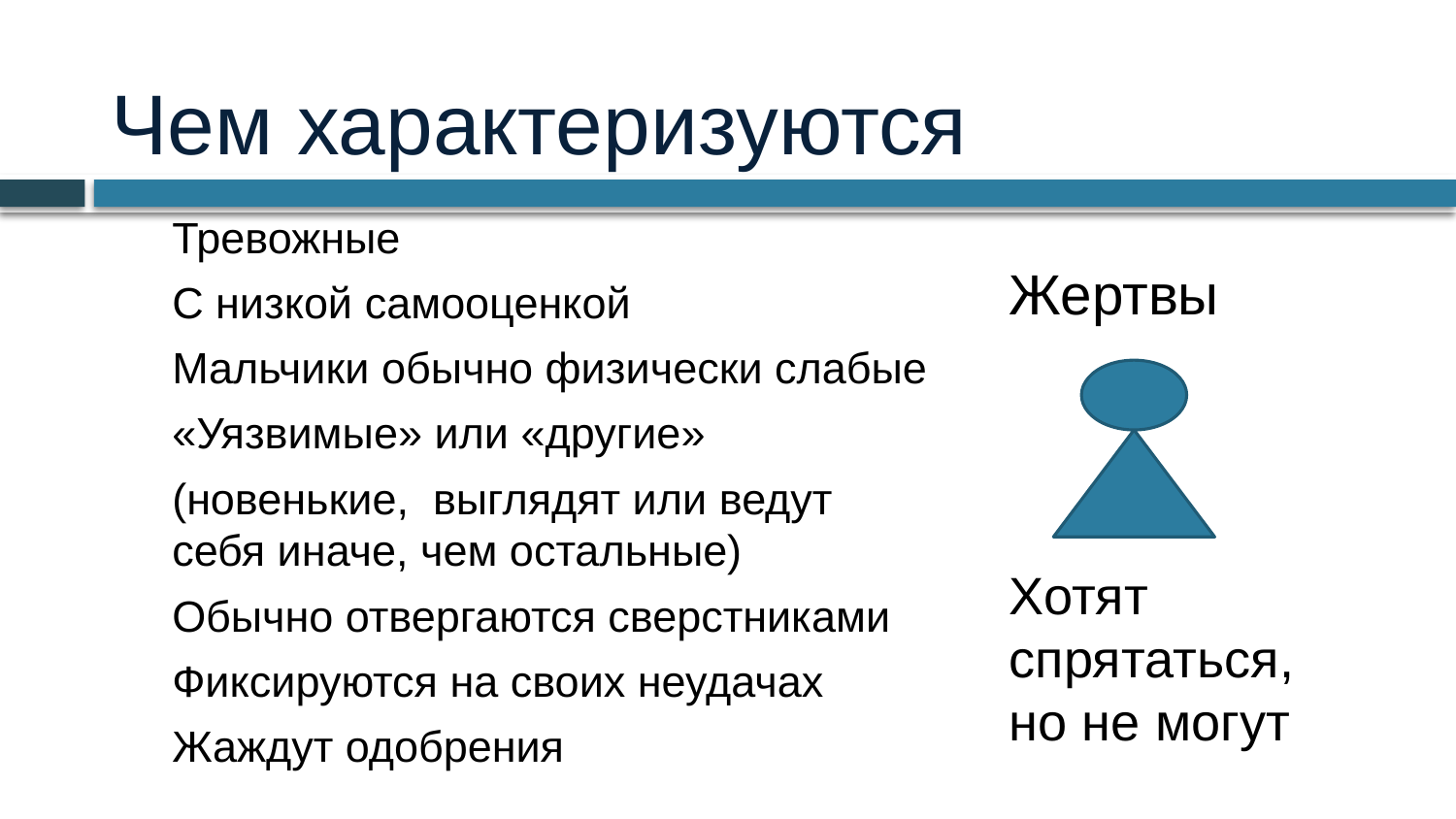

# Чем характеризуются
Тревожные
С низкой самооценкой
Мальчики обычно физически слабые
«Уязвимые» или «другие»
(новенькие,  выглядят или ведут себя иначе, чем остальные)
Обычно отвергаются сверстниками
Фиксируются на своих неудачах
Жаждут одобрения

Жертвы

Хотят спрятаться,
но не могут